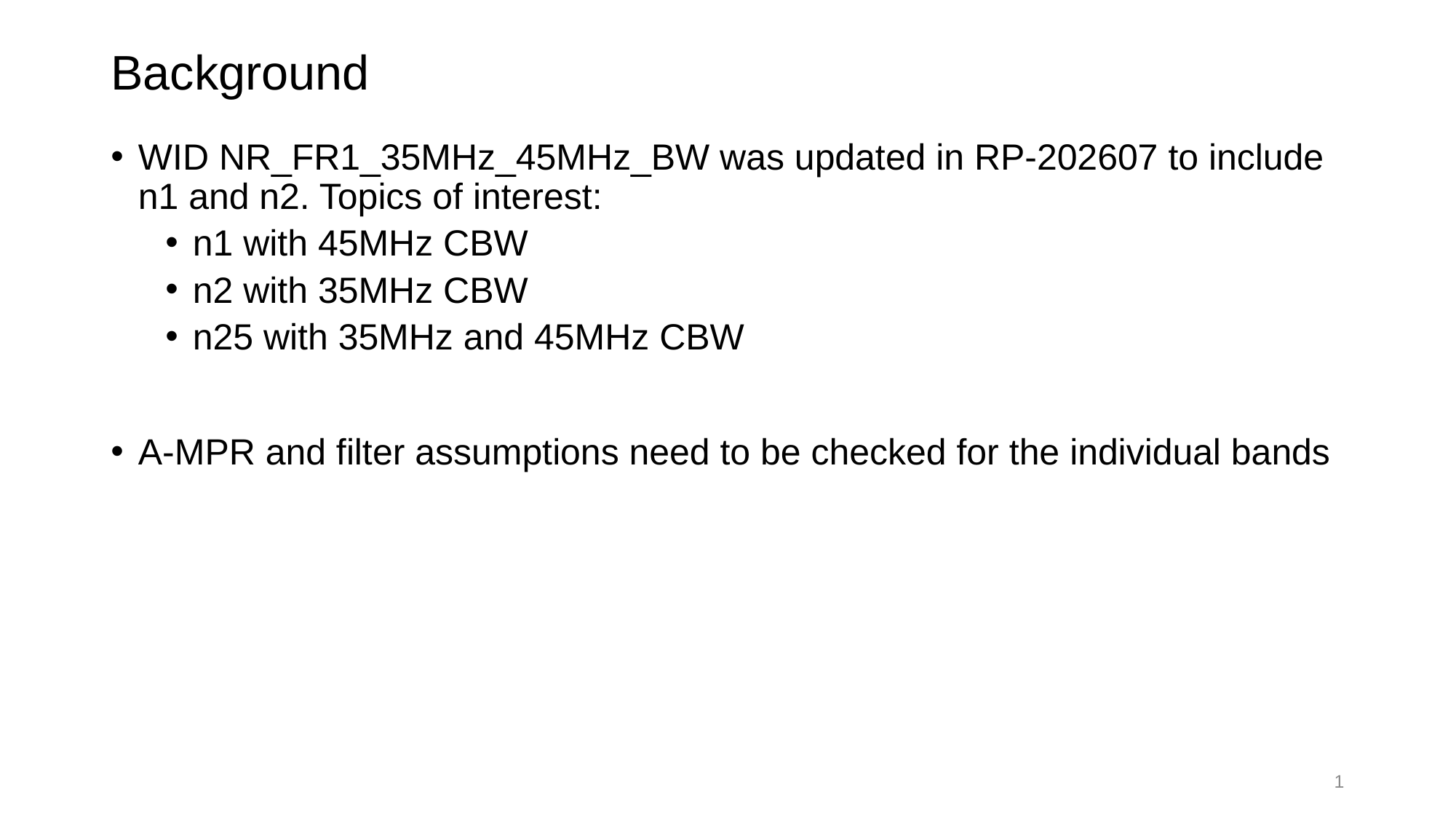

# Background
WID NR_FR1_35MHz_45MHz_BW was updated in RP-202607 to include n1 and n2. Topics of interest:
n1 with 45MHz CBW
n2 with 35MHz CBW
n25 with 35MHz and 45MHz CBW

A-MPR and filter assumptions need to be checked for the individual bands

1